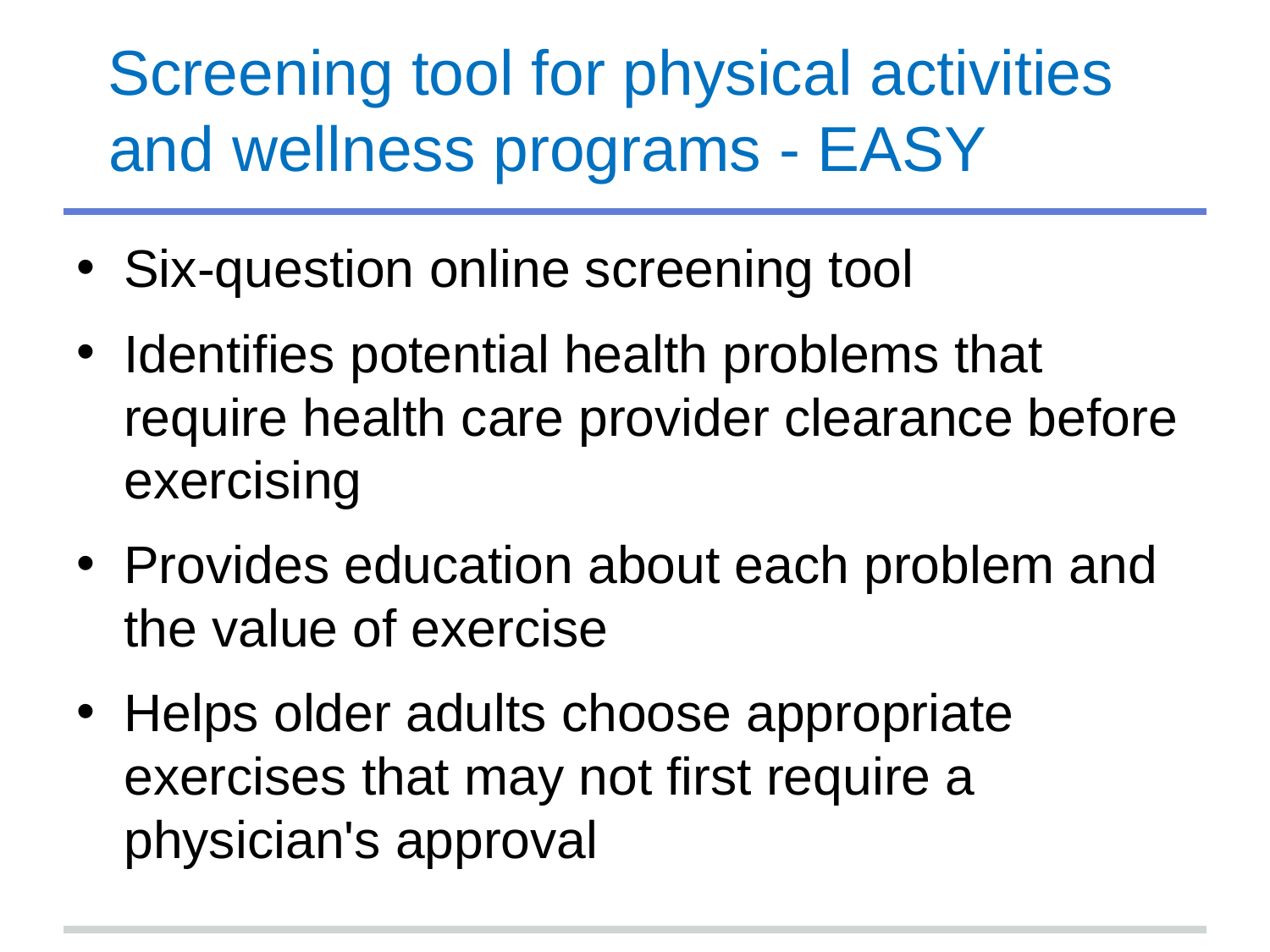

# Screening tool for physical activities and wellness programs - EASY
Six-question online screening tool
Identifies potential health problems that require health care provider clearance before exercising
Provides education about each problem and the value of exercise
Helps older adults choose appropriate exercises that may not first require a physician's approval